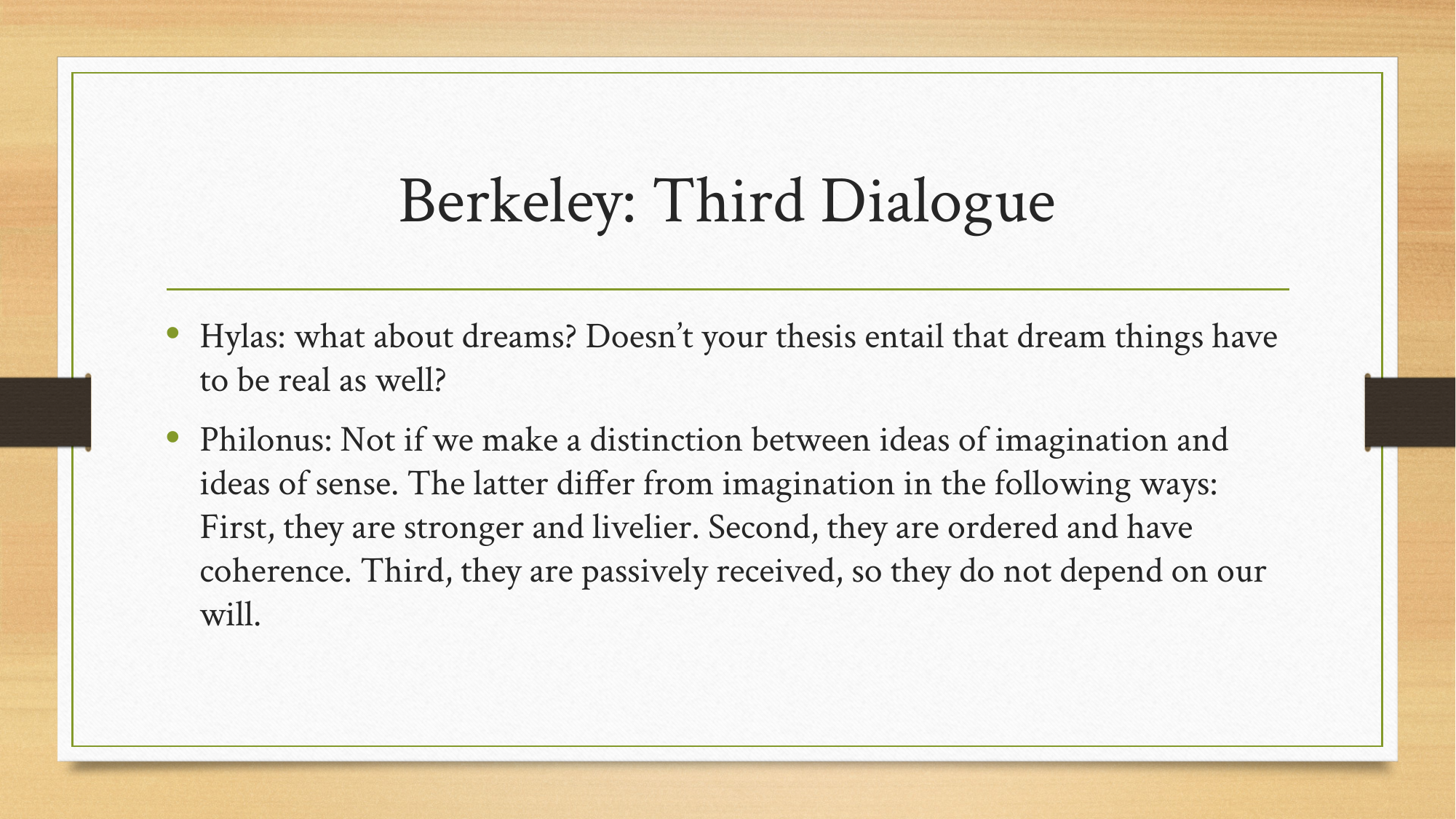

# Berkeley: Third Dialogue
Hylas: what about dreams? Doesn’t your thesis entail that dream things have to be real as well?
Philonus: Not if we make a distinction between ideas of imagination and ideas of sense. The latter differ from imagination in the following ways: First, they are stronger and livelier. Second, they are ordered and have coherence. Third, they are passively received, so they do not depend on our will.